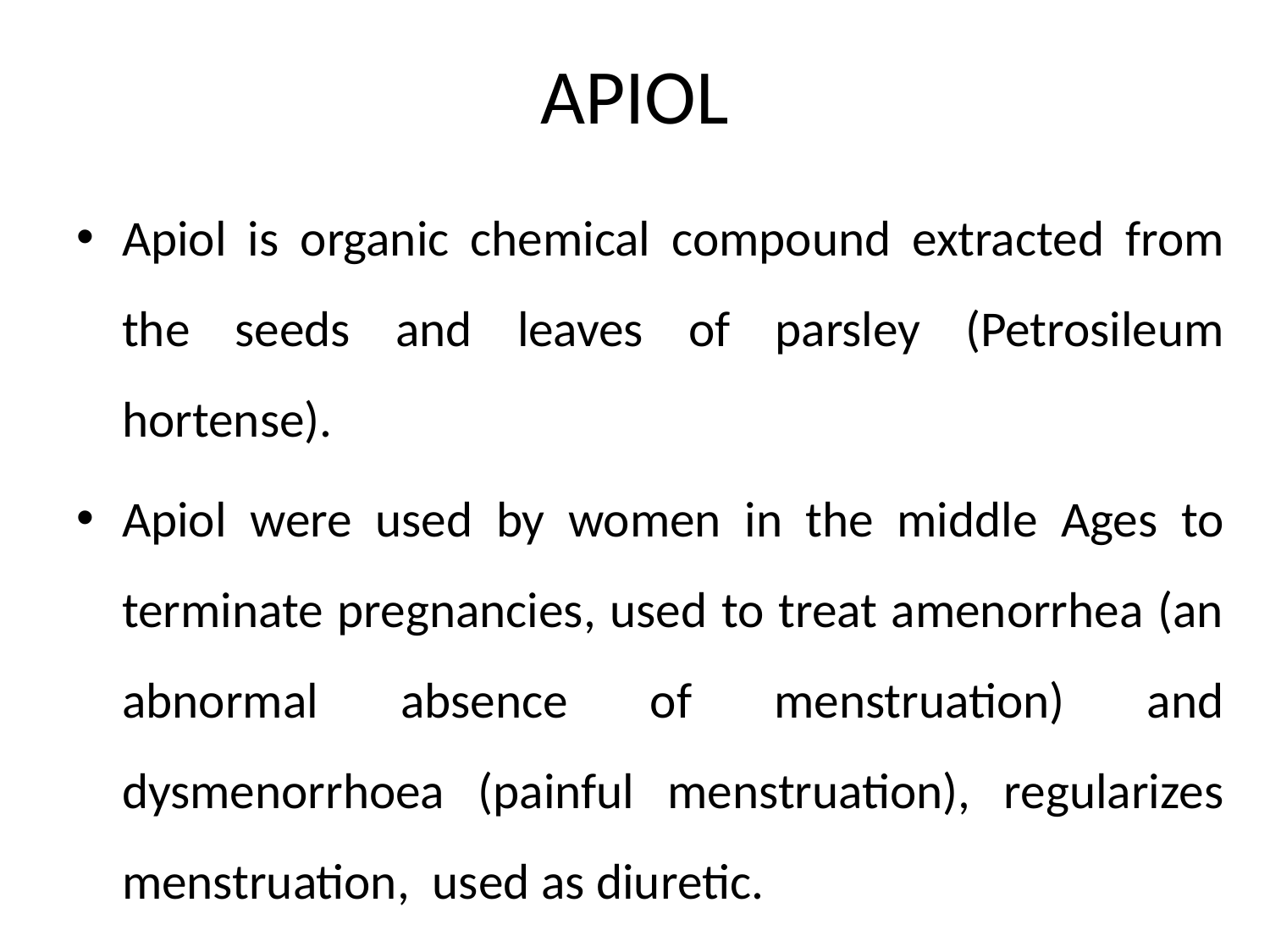

# APIOL
Apiol is organic chemical compound extracted from the seeds and leaves of parsley (Petrosileum hortense).
Apiol were used by women in the middle Ages to terminate pregnancies, used to treat amenorrhea (an abnormal absence of menstruation) and dysmenorrhoea (painful menstruation), regularizes menstruation,  used as diuretic.